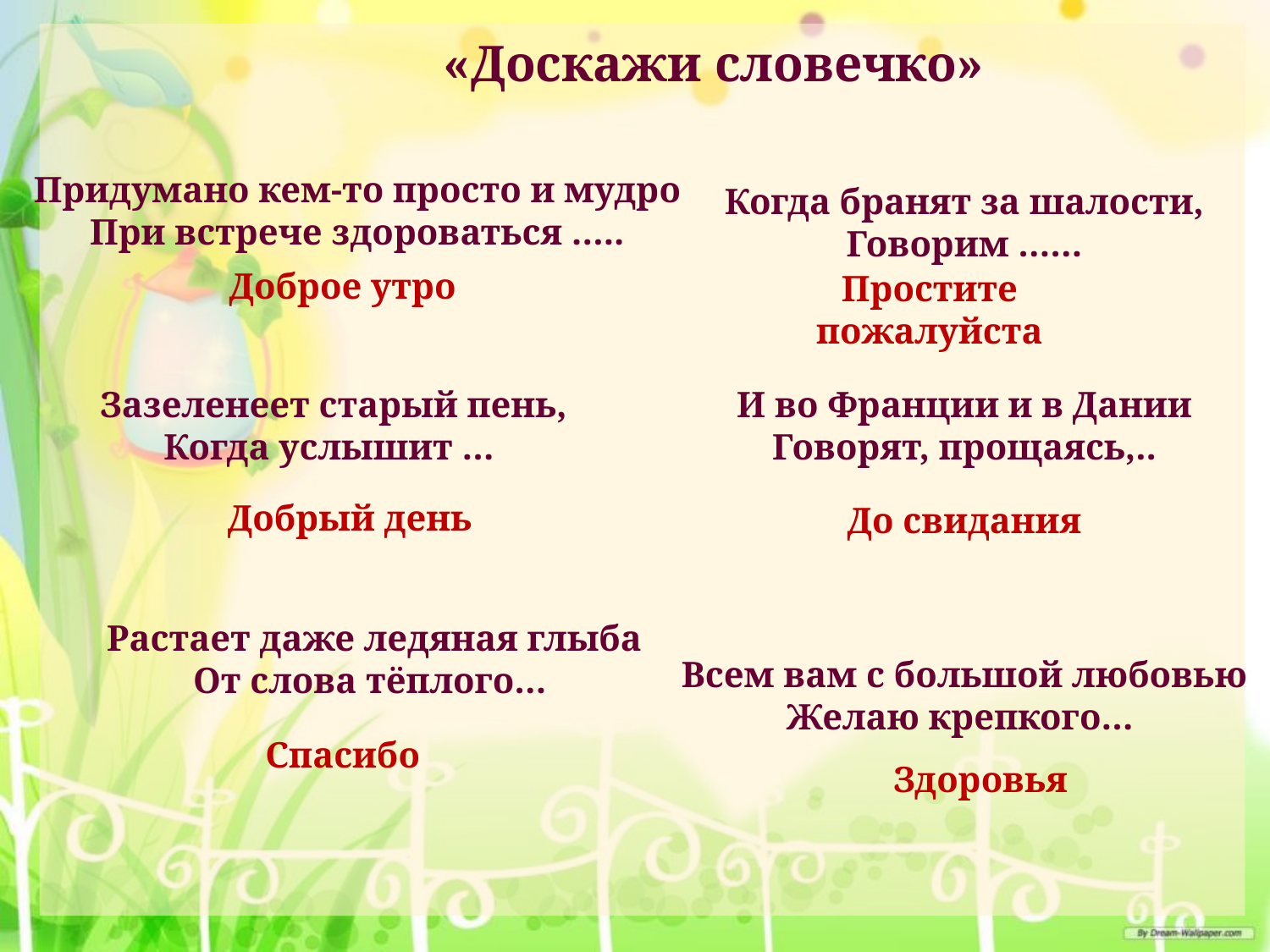

«Доскажи словечко»
Придумано кем-то просто и мудро
При встрече здороваться …..
Когда бранят за шалости,
Говорим ……

Доброе утро
Простите пожалуйста
Зазеленеет старый пень,
Когда услышит …

И во Франции и в Дании
Говорят, прощаясь,..

Добрый день
До свидания
Растает даже ледяная глыба
От слова тёплого…

Всем вам с большой любовью
Желаю крепкого…

Спасибо
Здоровья